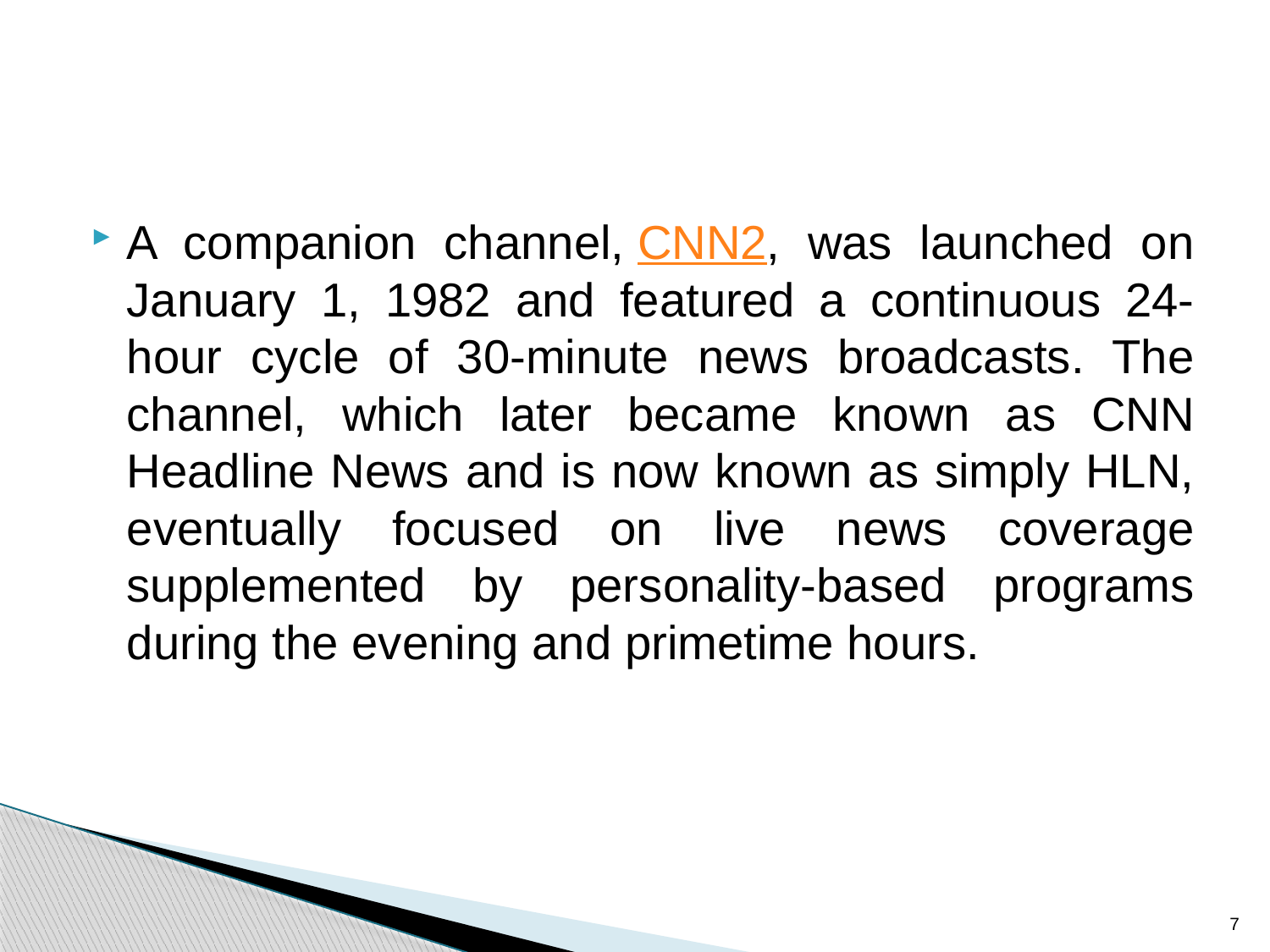

#
A companion channel, CNN2, was launched on January 1, 1982 and featured a continuous 24-hour cycle of 30-minute news broadcasts. The channel, which later became known as CNN Headline News and is now known as simply HLN, eventually focused on live news coverage supplemented by personality-based programs during the evening and primetime hours.

7